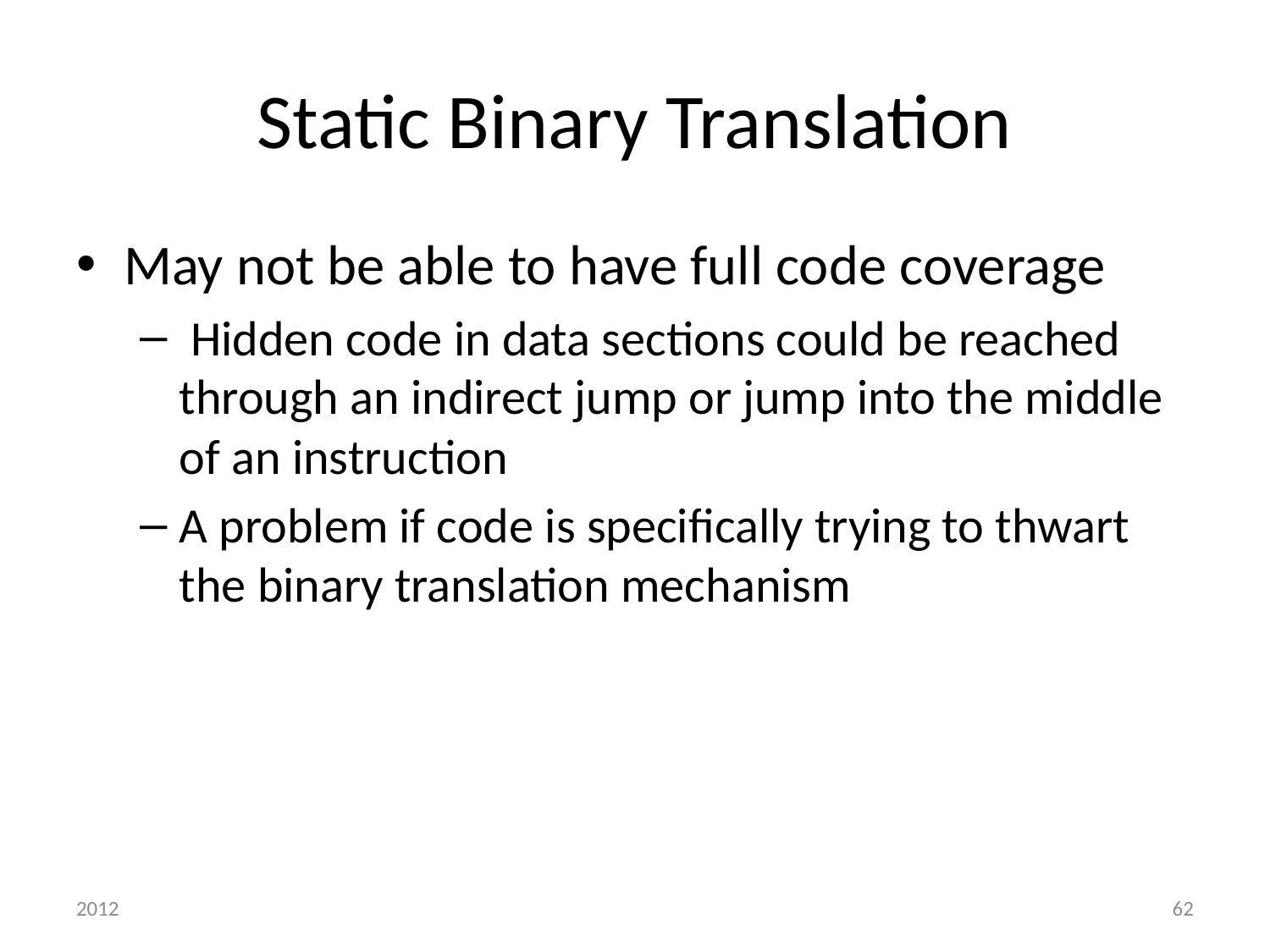

# Static Binary Translation
May not be able to have full code coverage
 Hidden code in data sections could be reached through an indirect jump or jump into the middle of an instruction
A problem if code is specifically trying to thwart the binary translation mechanism
2012

62